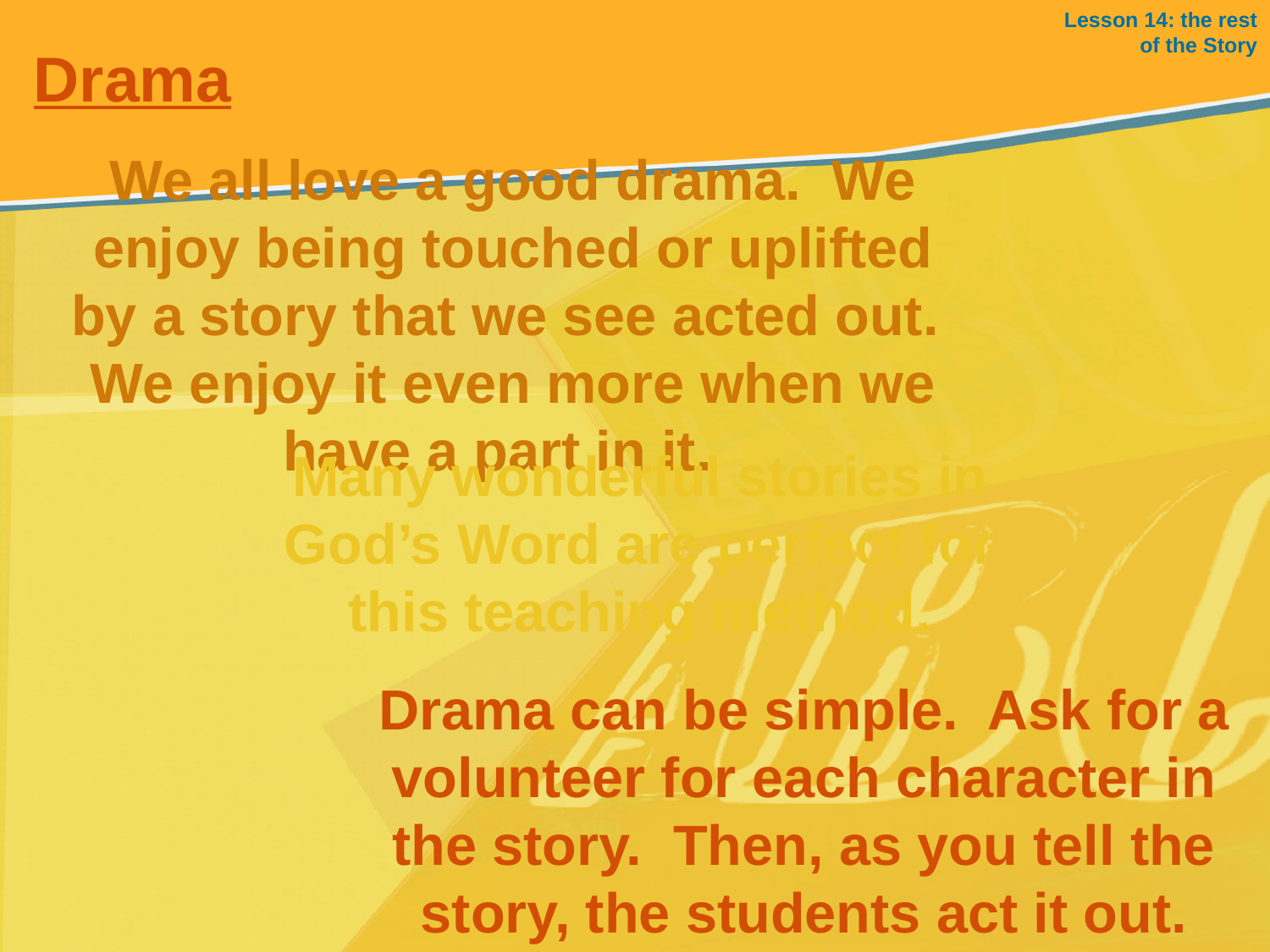

Lesson 14: the rest of the Story
Drama
We all love a good drama.  We enjoy being touched or uplifted by a story that we see acted out.  We enjoy it even more when we have a part in it.
Many wonderful stories in God’s Word are perfect for this teaching method.
Drama can be simple.  Ask for a volunteer for each character in the story.  Then, as you tell the story, the students act it out.